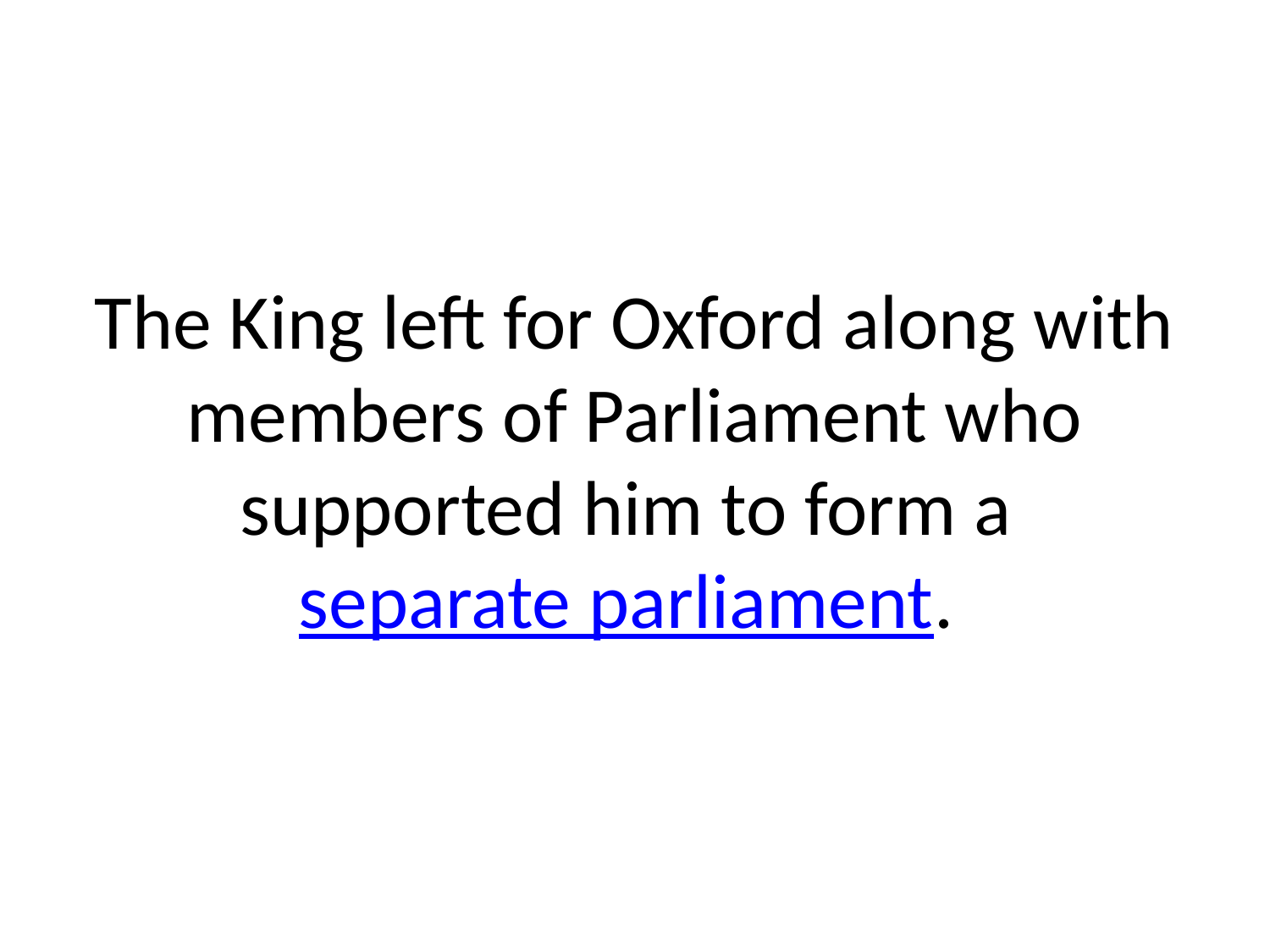

# The King left for Oxford along with members of Parliament who supported him to form a separate parliament.